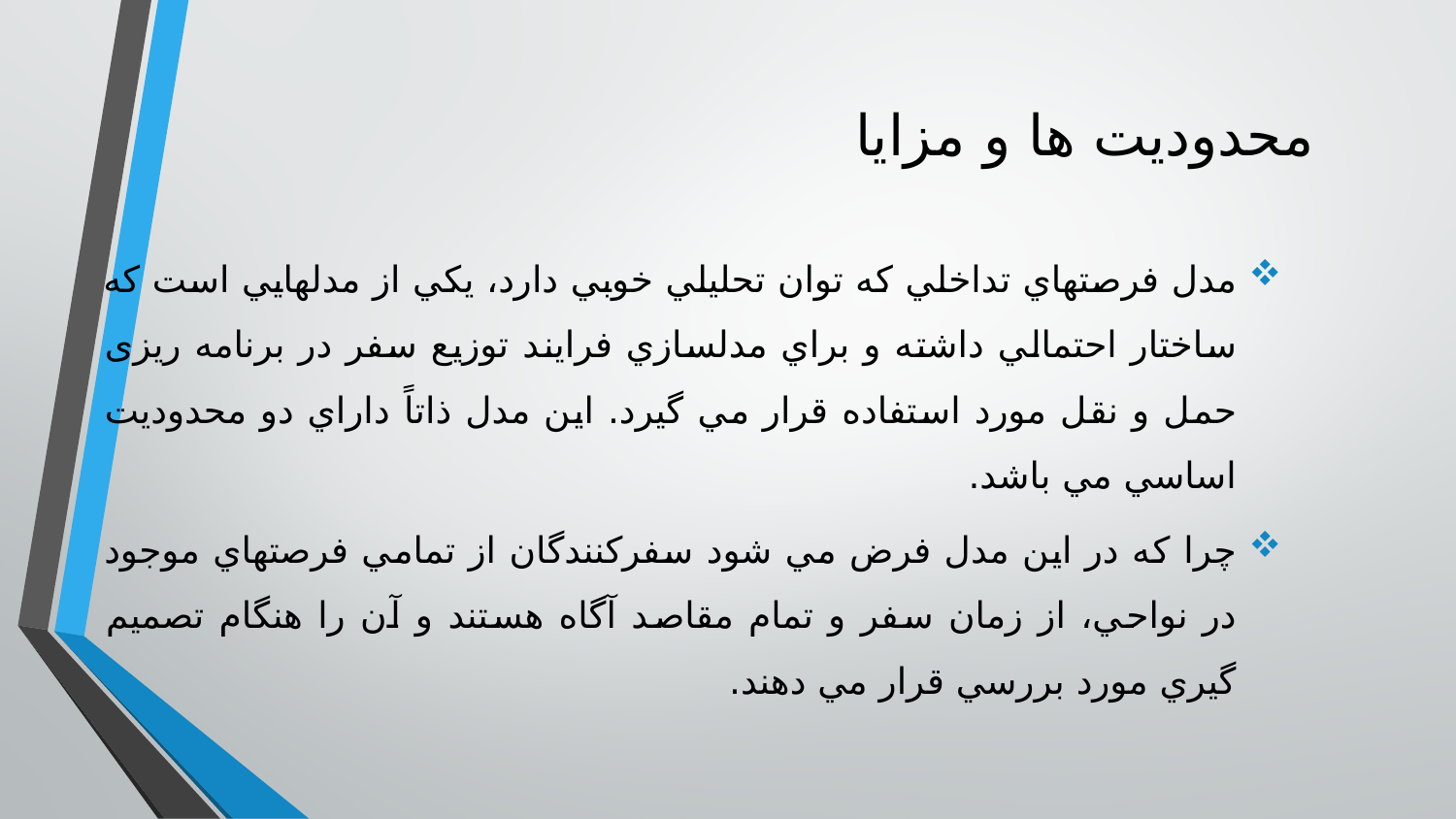

# محدودیت ها و مزایا
مدل فرصتهاي تداخلي كه توان تحليلي خوبي دارد، يكي از مدلهايي است كه ساختار احتمالي داشته و براي مدلسازي فرايند توزيع سفر در برنامه ريزی حمل و نقل مورد استفاده قرار مي گيرد. اين مدل ذاتاً داراي دو محدوديت اساسي مي باشد.
چرا كه در اين مدل فرض مي شود سفركنندگان از تمامي فرصتهاي موجود در نواحي، از زمان سفر و تمام مقاصد آگاه هستند و آن را هنگام تصميم گيري مورد بررسي قرار مي دهند.